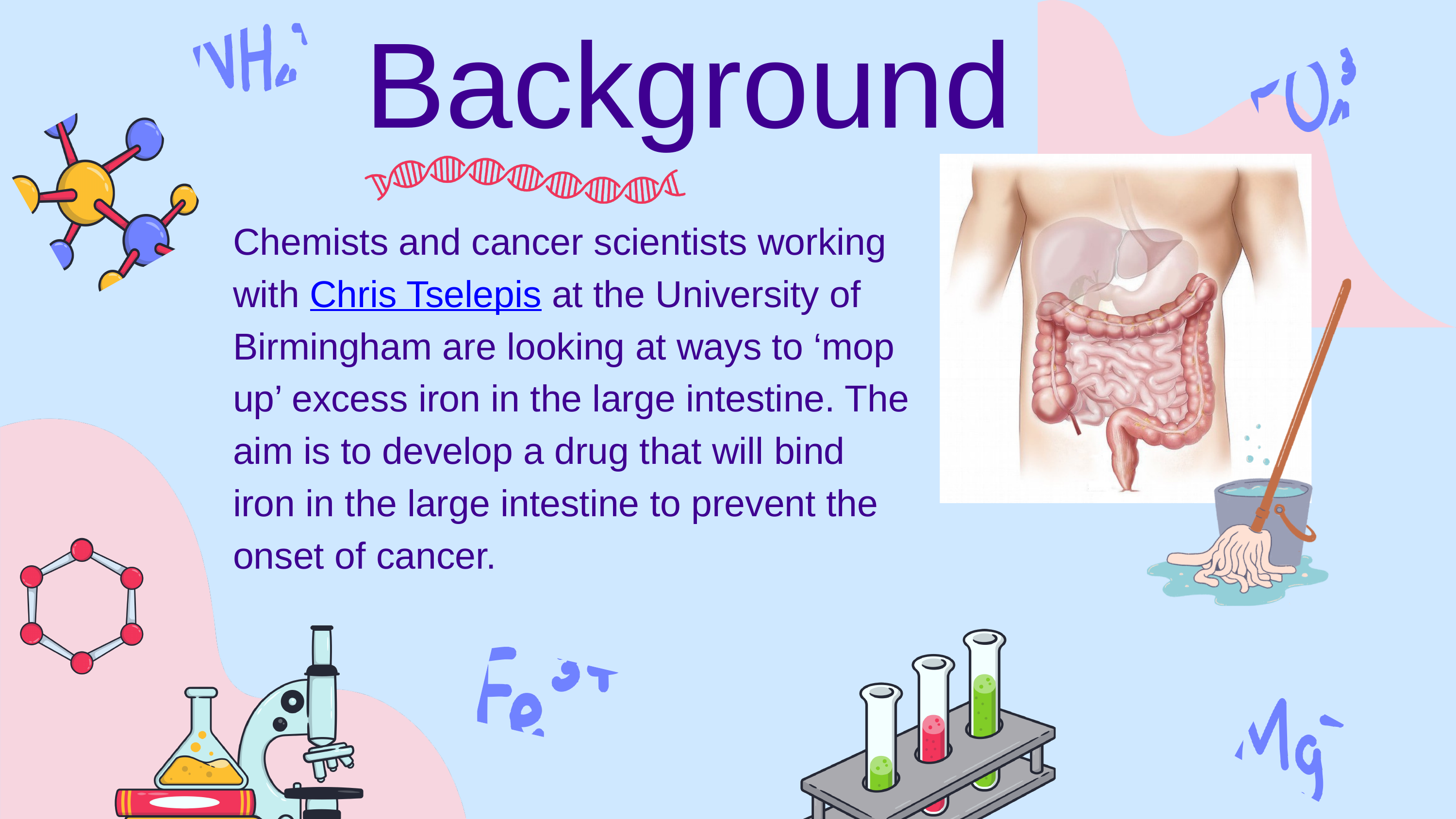

Background

Chemists and cancer scientists working with Chris Tselepis at the University of Birmingham are looking at ways to ‘mop up’ excess iron in the large intestine. The aim is to develop a drug that will bind iron in the large intestine to prevent the onset of cancer.